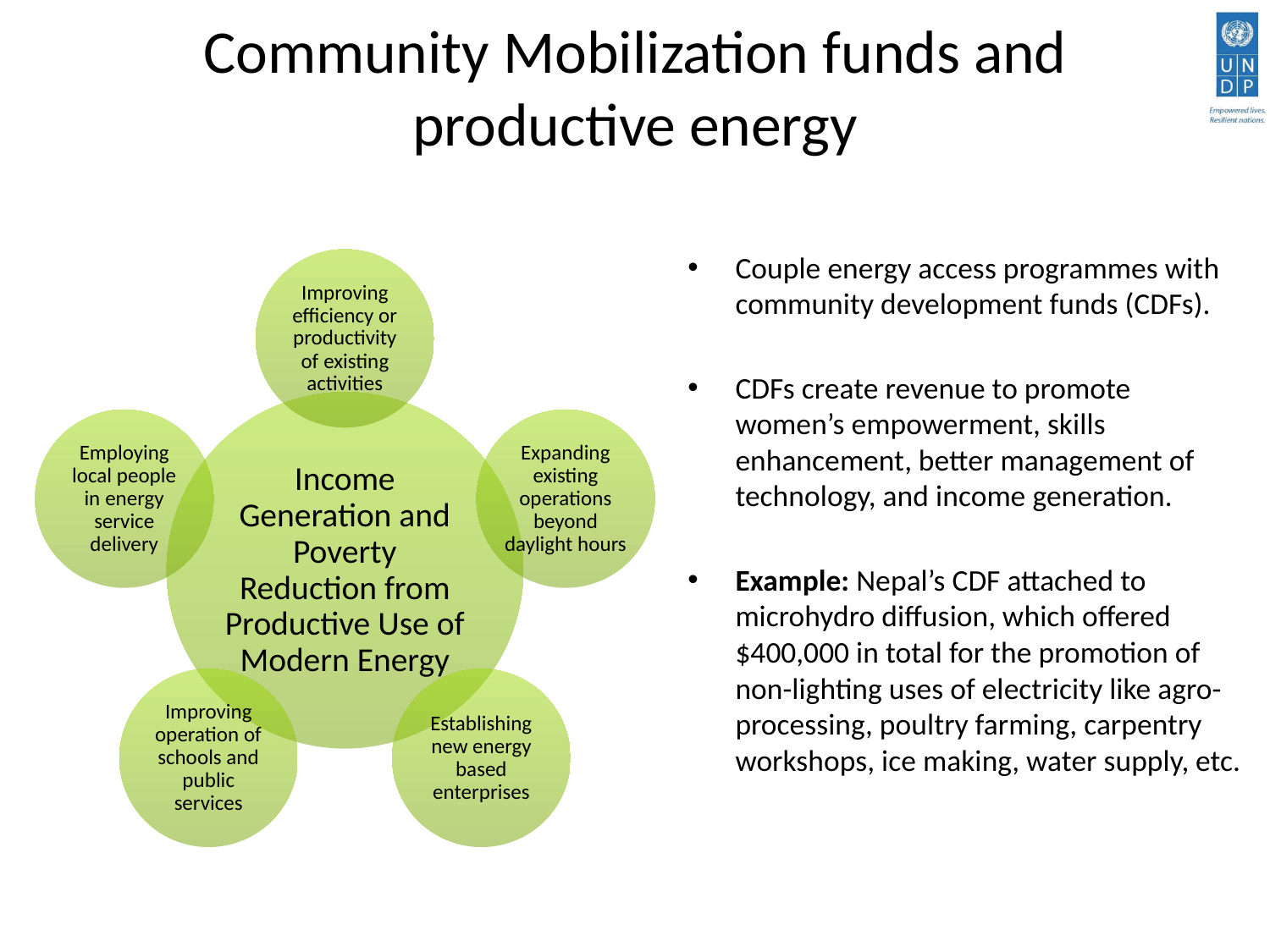

# Community Mobilization funds and productive energy
Income Generation and Poverty Reduction from Productive Use of Modern Energy
Improving efficiency or productivity of existing activities
Expanding existing operations beyond daylight hours
Establishing new energy based enterprises
Improving operation of schools and public services
Employing local people in energy service delivery
Couple energy access programmes with community development funds (CDFs).

CDFs create revenue to promote women’s empowerment, skills enhancement, better management of technology, and income generation.

Example: Nepal’s CDF attached to microhydro diffusion, which offered $400,000 in total for the promotion of non-lighting uses of electricity like agro-processing, poultry farming, carpentry workshops, ice making, water supply, etc.